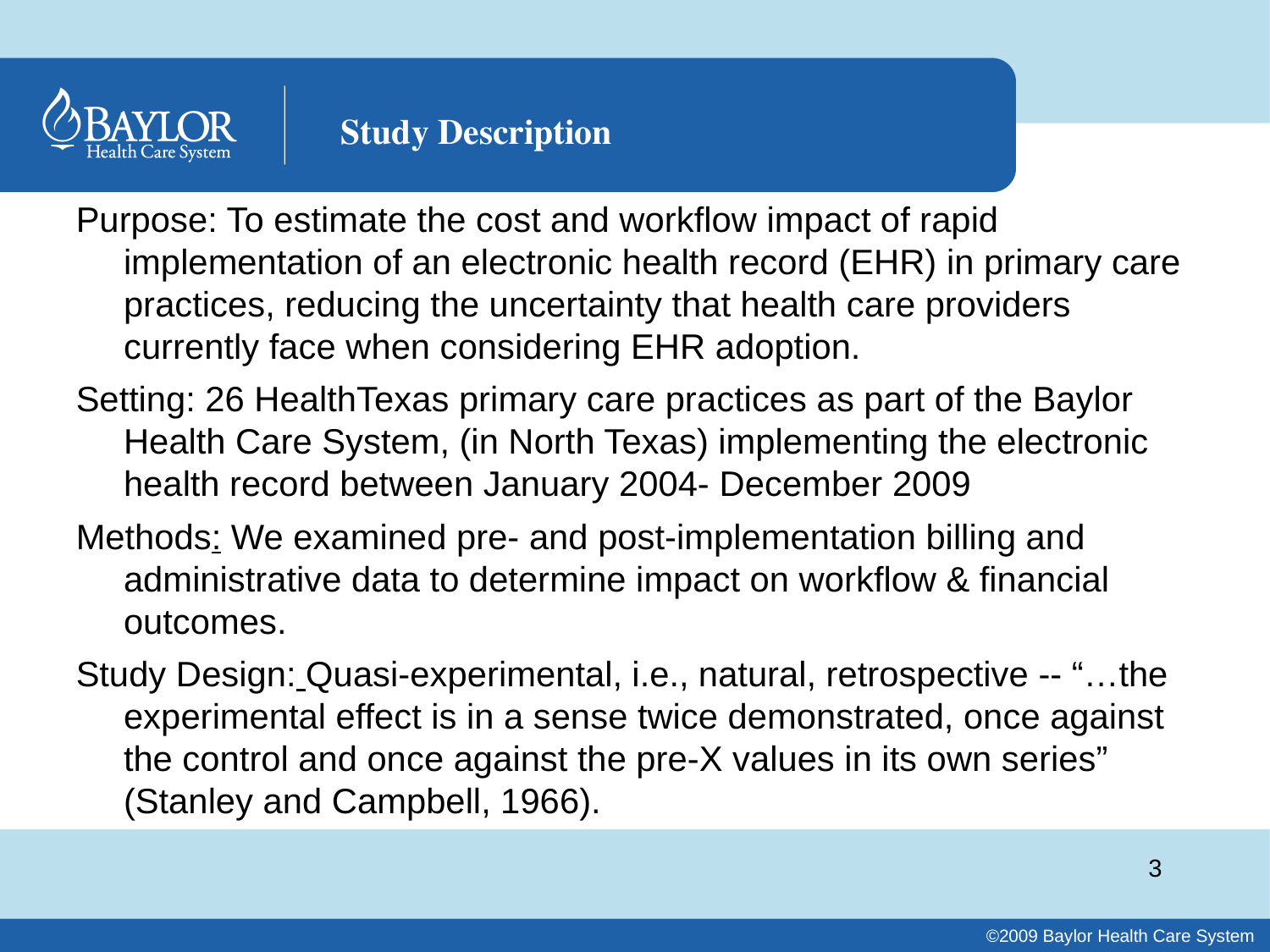

# Study Description
Purpose: To estimate the cost and workflow impact of rapid implementation of an electronic health record (EHR) in primary care practices, reducing the uncertainty that health care providers currently face when considering EHR adoption.
Setting: 26 HealthTexas primary care practices as part of the Baylor Health Care System, (in North Texas) implementing the electronic health record between January 2004- December 2009
Methods: We examined pre- and post-implementation billing and administrative data to determine impact on workflow & financial outcomes.
Study Design: Quasi-experimental, i.e., natural, retrospective -- “…the experimental effect is in a sense twice demonstrated, once against the control and once against the pre-X values in its own series” (Stanley and Campbell, 1966).

3